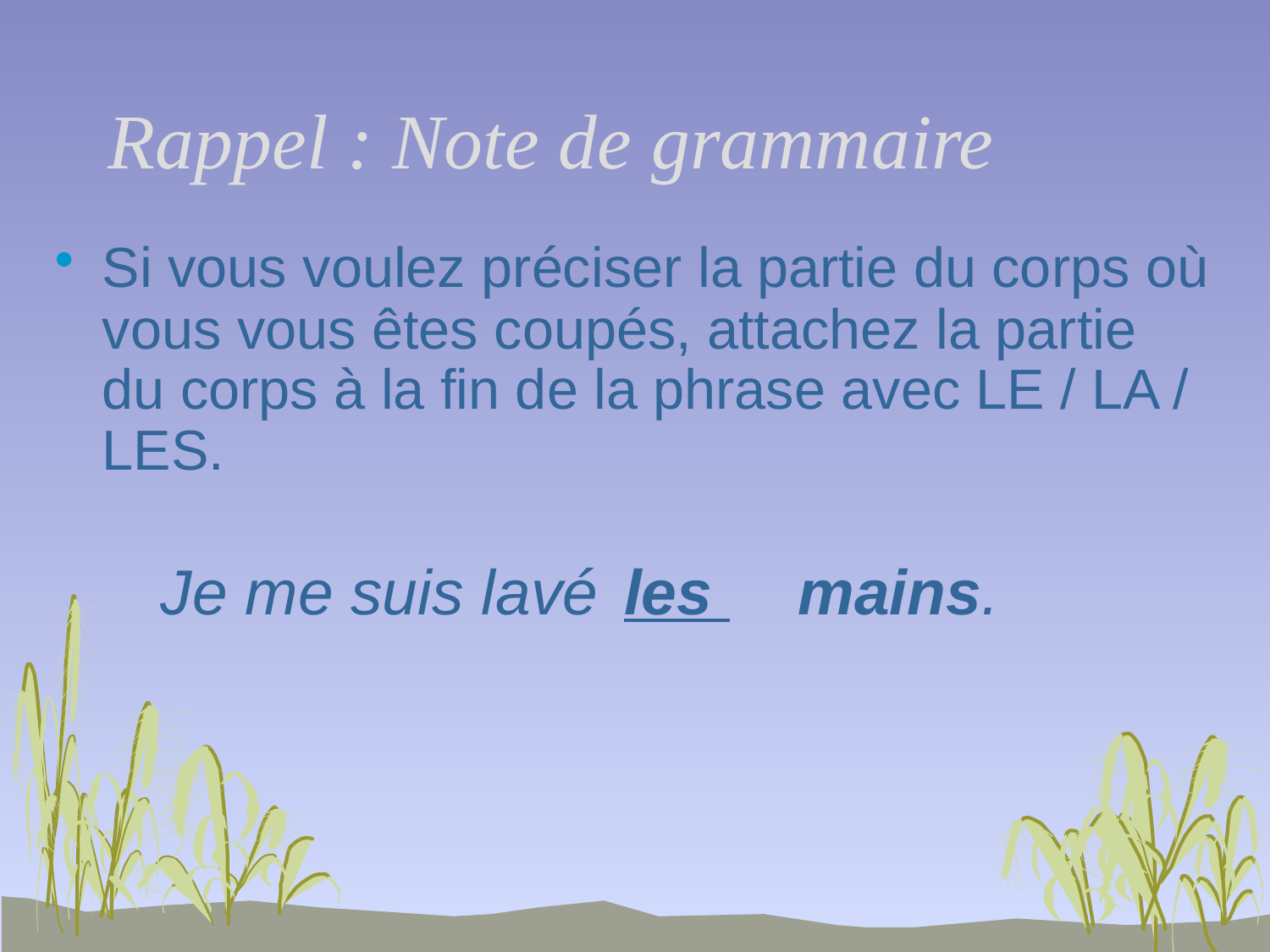

# Rappel : Note de grammaire
Si vous voulez préciser la partie du corps où vous vous êtes coupés, attachez la partie du corps à la fin de la phrase avec LE / LA / LES.
Je me suis lavé
les
mains.